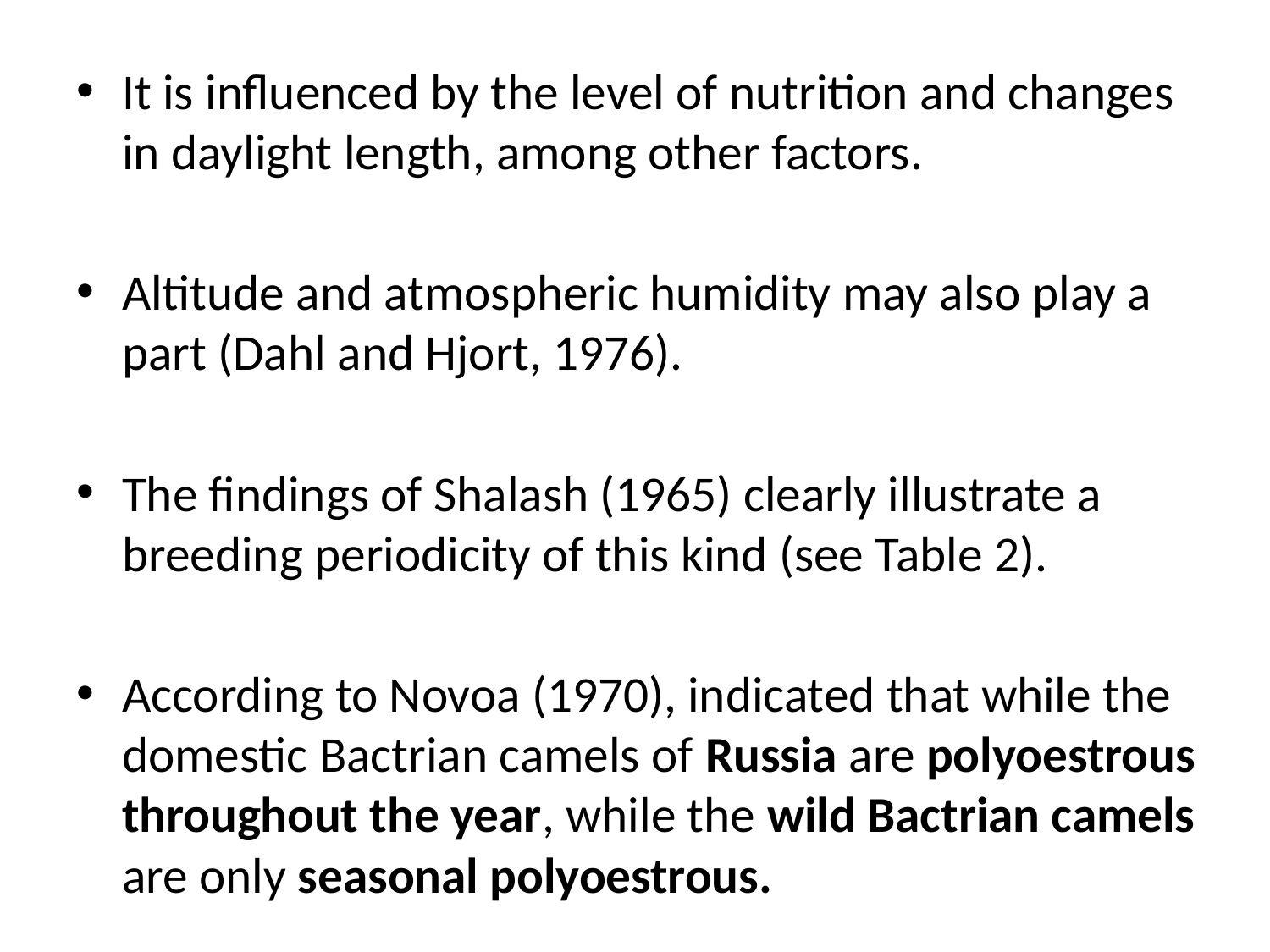

It is influenced by the level of nutrition and changes in daylight length, among other factors.

Altitude and atmospheric humidity may also play a part (Dahl and Hjort, 1976).

The findings of Shalash (1965) clearly illustrate a breeding periodicity of this kind (see Table 2).

According to Novoa (1970), indicated that while the domestic Bactrian camels of Russia are polyoestrous throughout the year, while the wild Bactrian camels are only seasonal polyoestrous.